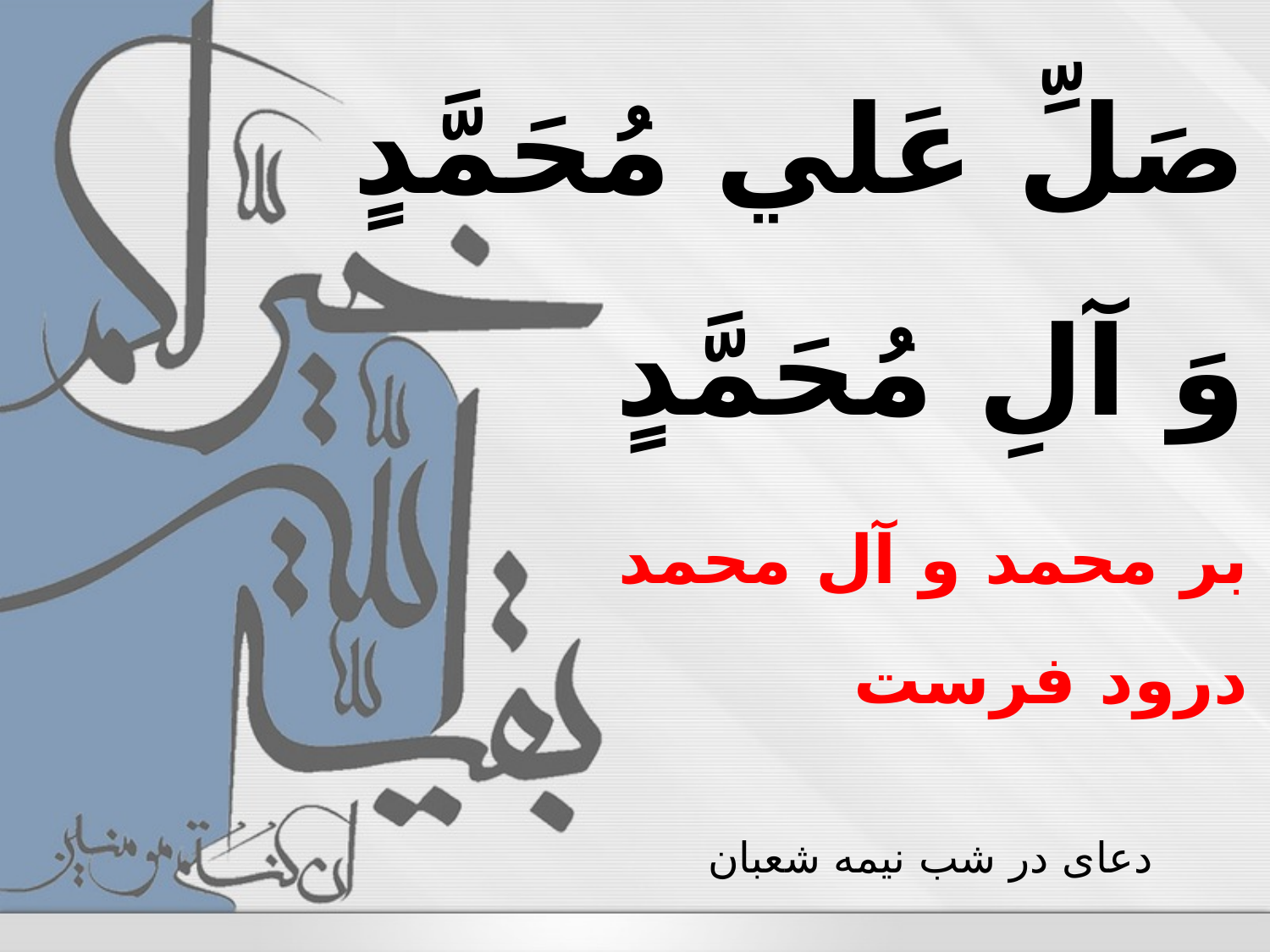

صَلِّ عَلي مُحَمَّدٍ
وَ آلِ مُحَمَّدٍ
بر محمد و آل محمد
درود فرست